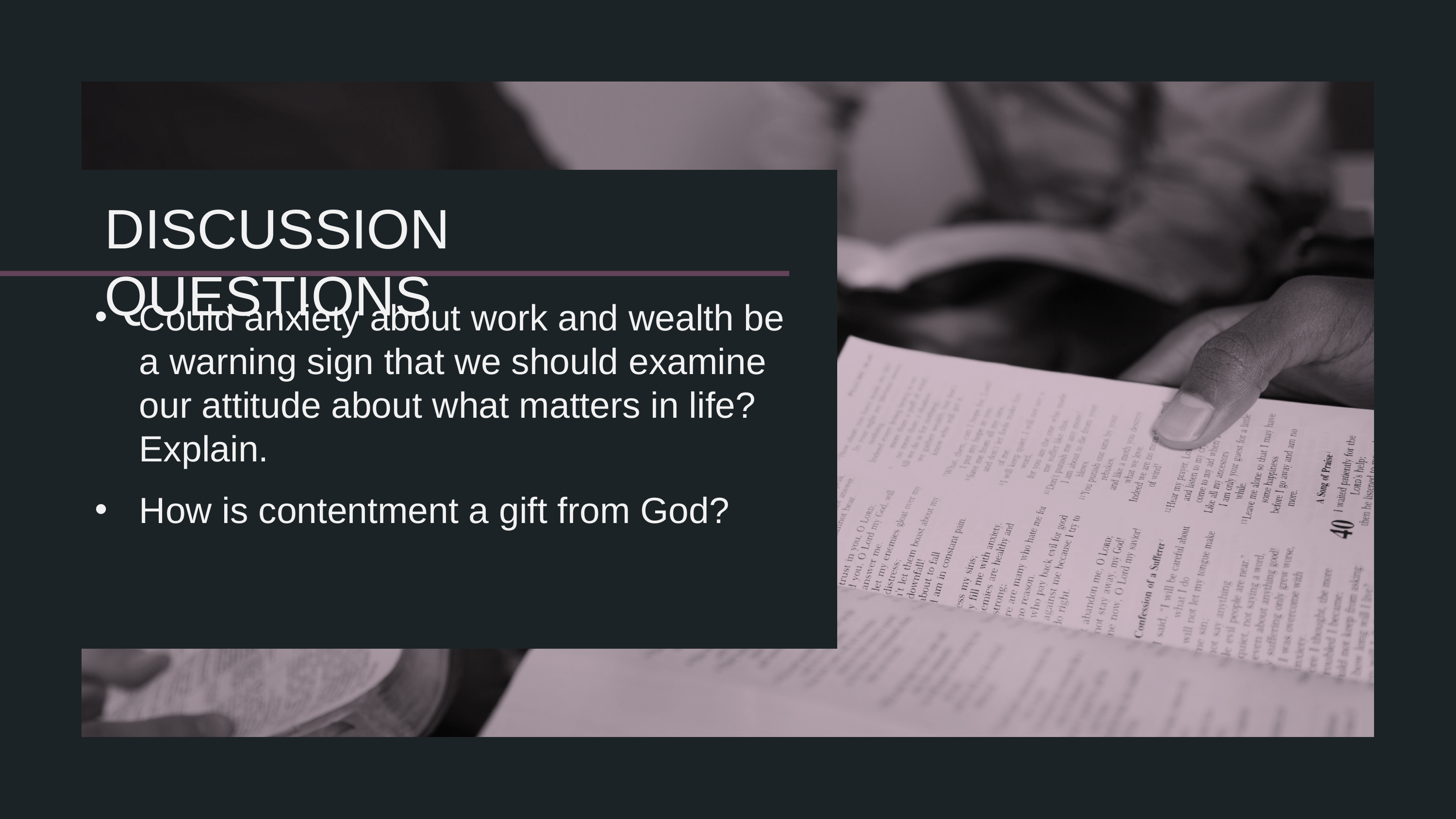

Could anxiety about work and wealth be a warning sign that we should examine our attitude about what matters in life? Explain.
How is contentment a gift from God?